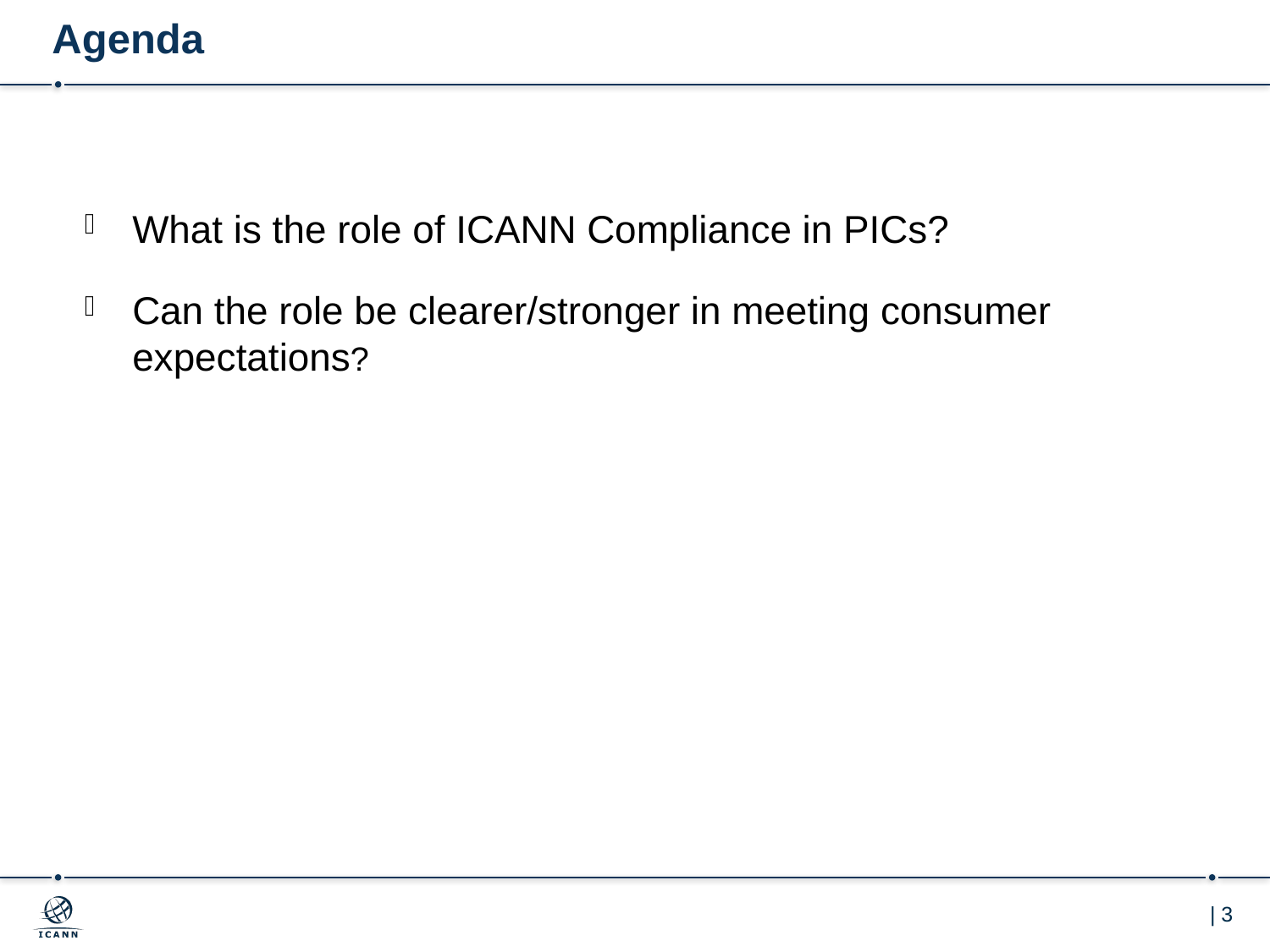

# Agenda
What is the role of ICANN Compliance in PICs?
Can the role be clearer/stronger in meeting consumer expectations?